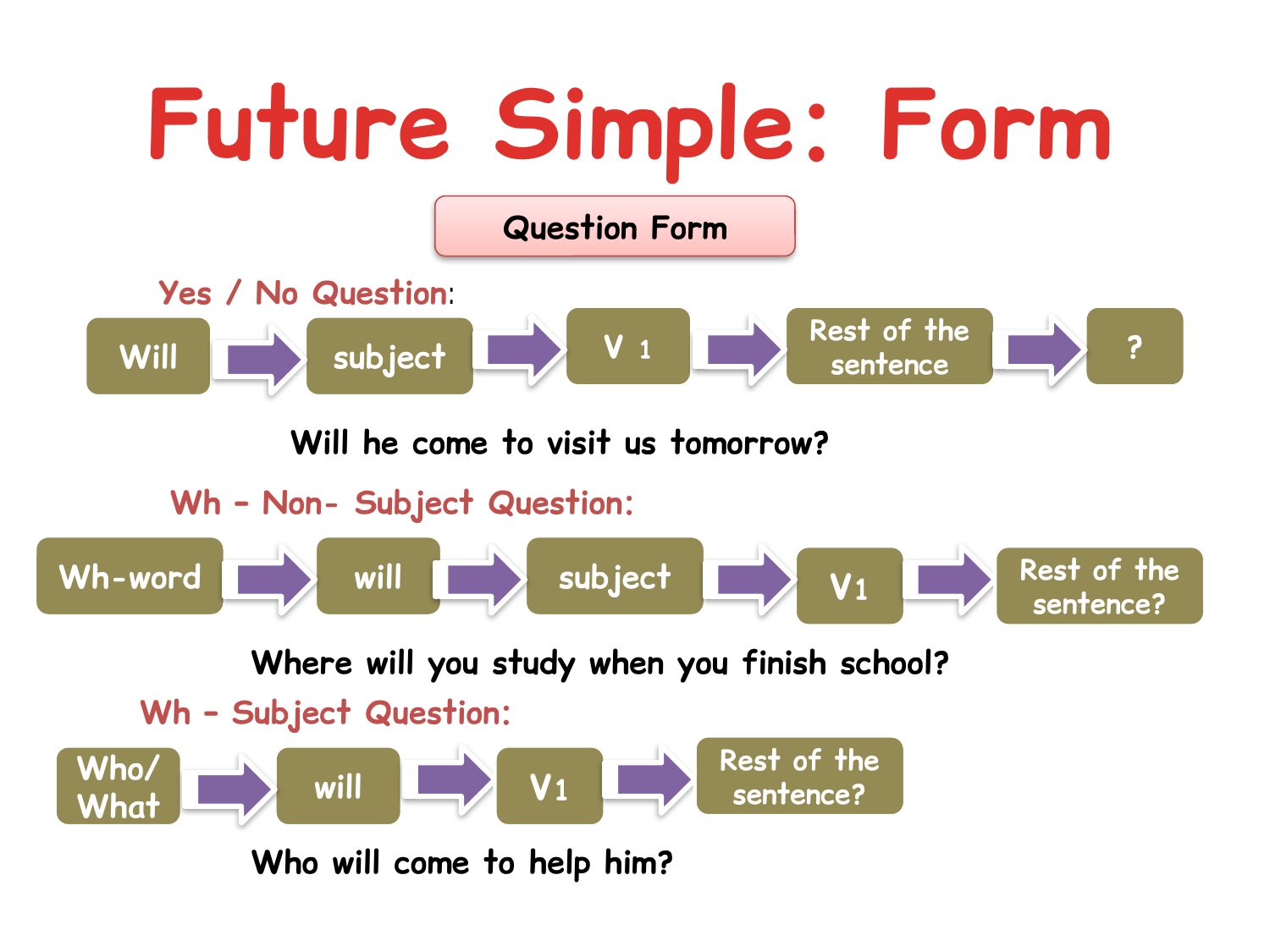

Future Simple: Form
Question Form
Yes / No Question:
V 1
Rest of the sentence
?
Will
subject

Will he come to visit us tomorrow?
Wh – Non- Subject Question:
Wh-word
will
subject

V1

Rest of the sentence?
Where will you study when you finish school?
Wh – Subject Question:

Rest of the sentence?
Who/What
will

V1

Who will come to help him?